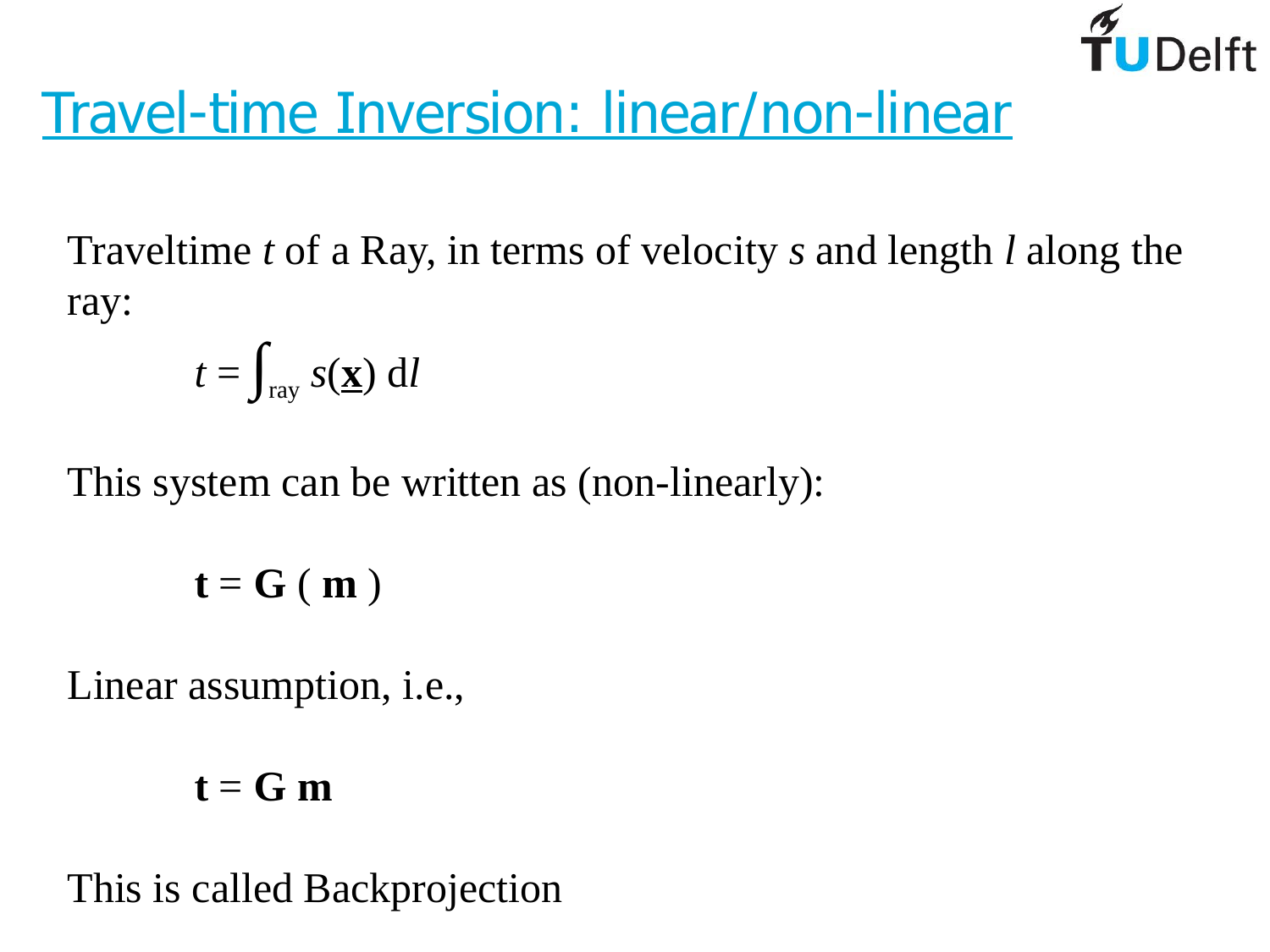

Travel-time Inversion: linear/non-linear
Traveltime t of a Ray, in terms of velocity s and length l along the ray:
 	t = ∫ray s(x) dl

This system can be written as (non-linearly):

	t = G ( m )

Linear assumption, i.e.,

	t = G m

This is called Backprojection